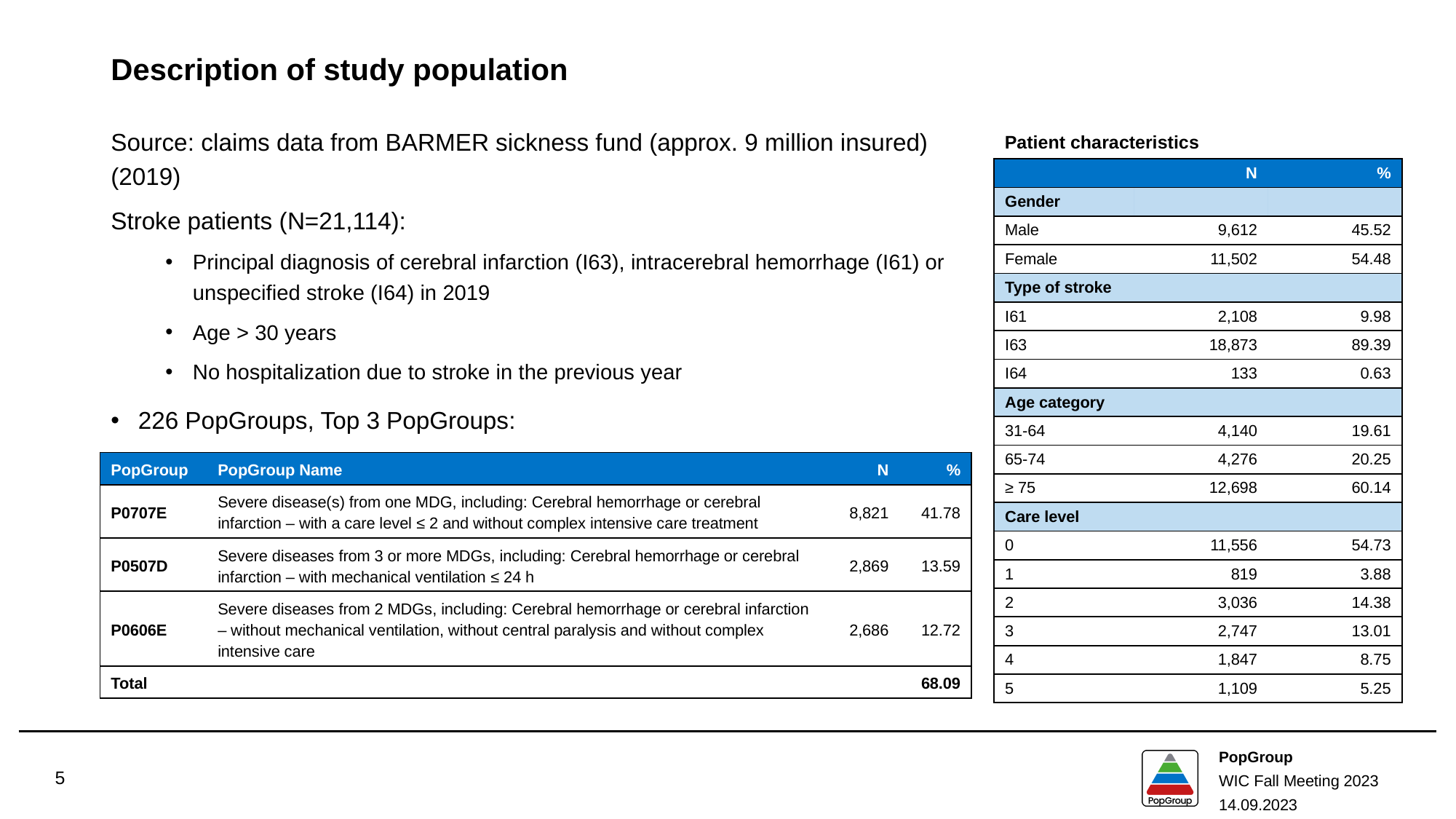

# Description of study population
Source: claims data from BARMER sickness fund (approx. 9 million insured) (2019)
Stroke patients (N=21,114):
Principal diagnosis of cerebral infarction (I63), intracerebral hemorrhage (I61) or unspecified stroke (I64) in 2019
Age > 30 years
No hospitalization due to stroke in the previous year
226 PopGroups, Top 3 PopGroups:
Patient characteristics
|  | N | % |
| --- | --- | --- |
| Gender |  |  |
| Male | 9,612 | 45.52 |
| Female | 11,502 | 54.48 |
| Type of stroke |  |  |
| I61 | 2,108 | 9.98 |
| I63 | 18,873 | 89.39 |
| I64 | 133 | 0.63 |
| Age category |  |  |
| 31-64 | 4,140 | 19.61 |
| 65-74 | 4,276 | 20.25 |
| ≥ 75 | 12,698 | 60.14 |
| Care level |  |  |
| 0 | 11,556 | 54.73 |
| 1 | 819 | 3.88 |
| 2 | 3,036 | 14.38 |
| 3 | 2,747 | 13.01 |
| 4 | 1,847 | 8.75 |
| 5 | 1,109 | 5.25 |
| PopGroup | PopGroup Name | N | % |
| --- | --- | --- | --- |
| P0707E | Severe disease(s) from one MDG, including: Cerebral hemorrhage or cerebral infarction – with a care level ≤ 2 and without complex intensive care treatment | 8,821 | 41.78 |
| P0507D | Severe diseases from 3 or more MDGs, including: Cerebral hemorrhage or cerebral infarction – with mechanical ventilation ≤ 24 h | 2,869 | 13.59 |
| P0606E | Severe diseases from 2 MDGs, including: Cerebral hemorrhage or cerebral infarction – without mechanical ventilation, without central paralysis and without complex intensive care | 2,686 | 12.72 |
| Total |  |  | 68.09 |